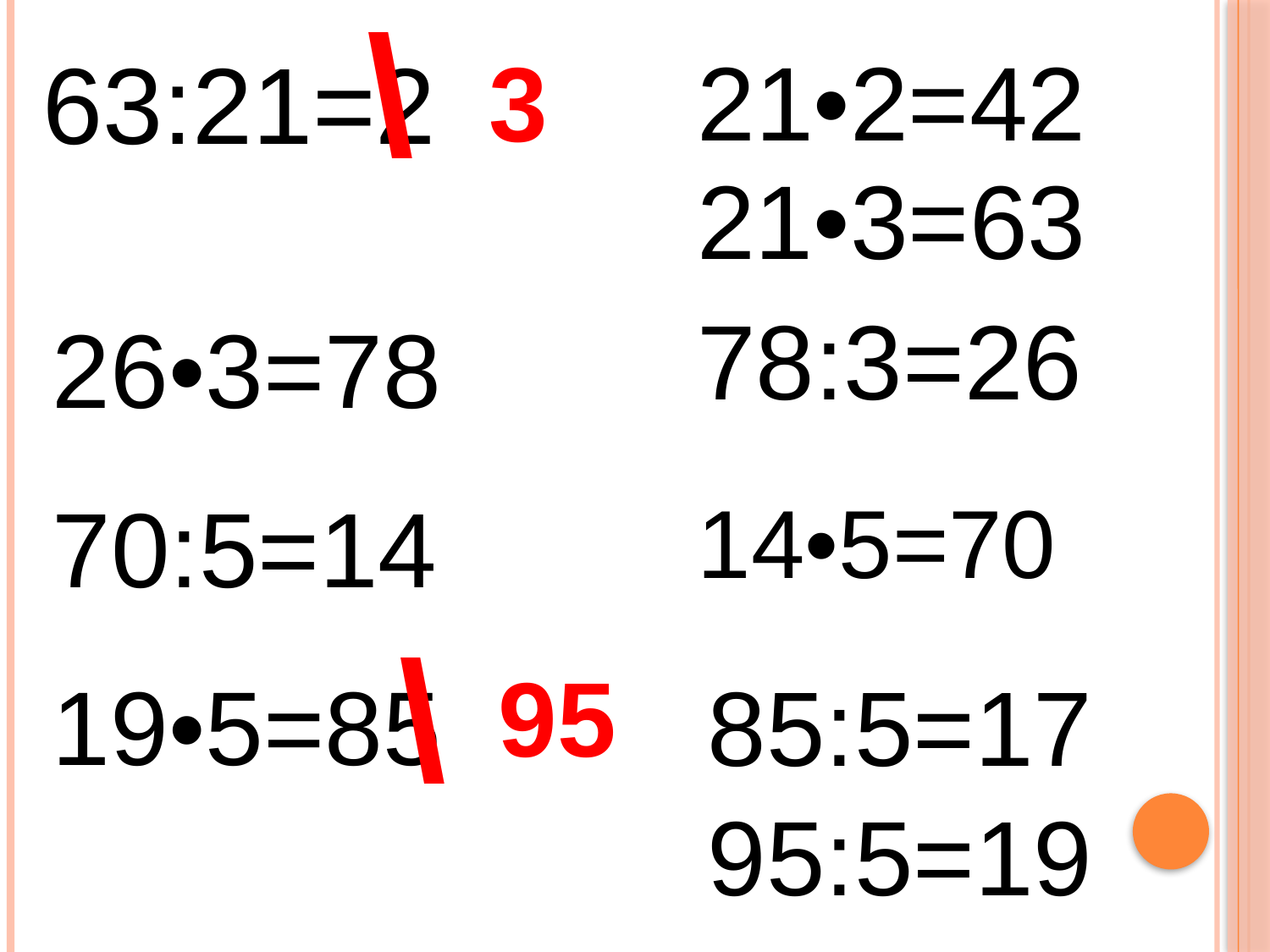

\
63:21=2
3
21•2=42
21•3=63
78:3=26
26•3=78
70:5=14
14•5=70
\

95
19•5=85
85:5=17
95:5=19